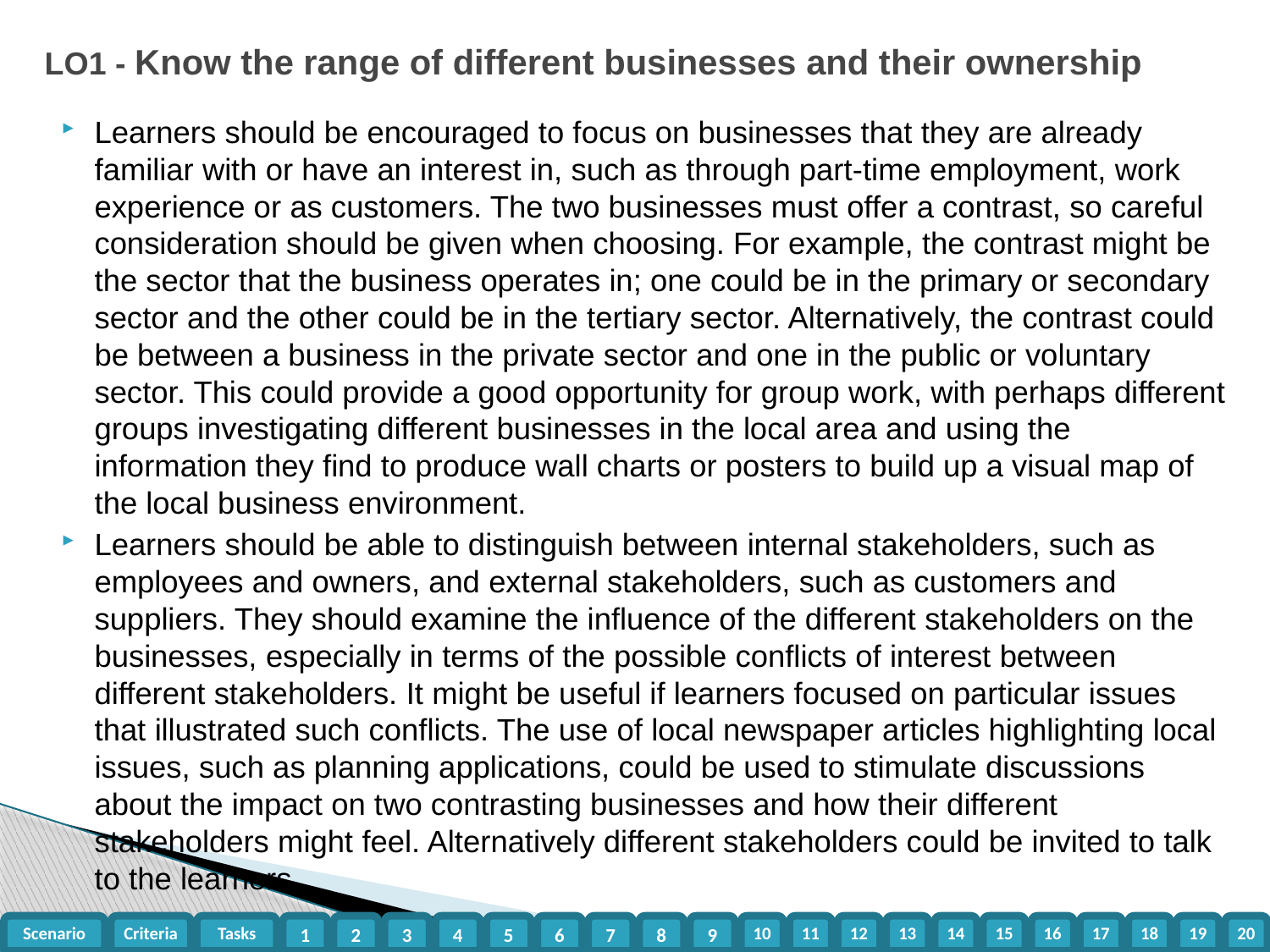

# LO1 - Know the range of different businesses and their ownership
Learners should be encouraged to focus on businesses that they are already familiar with or have an interest in, such as through part-time employment, work experience or as customers. The two businesses must offer a contrast, so careful consideration should be given when choosing. For example, the contrast might be the sector that the business operates in; one could be in the primary or secondary sector and the other could be in the tertiary sector. Alternatively, the contrast could be between a business in the private sector and one in the public or voluntary sector. This could provide a good opportunity for group work, with perhaps different groups investigating different businesses in the local area and using the information they find to produce wall charts or posters to build up a visual map of the local business environment.
Learners should be able to distinguish between internal stakeholders, such as employees and owners, and external stakeholders, such as customers and suppliers. They should examine the influence of the different stakeholders on the businesses, especially in terms of the possible conflicts of interest between different stakeholders. It might be useful if learners focused on particular issues that illustrated such conflicts. The use of local newspaper articles highlighting local issues, such as planning applications, could be used to stimulate discussions about the impact on two contrasting businesses and how their different stakeholders might feel. Alternatively different stakeholders could be invited to talk to the learners.